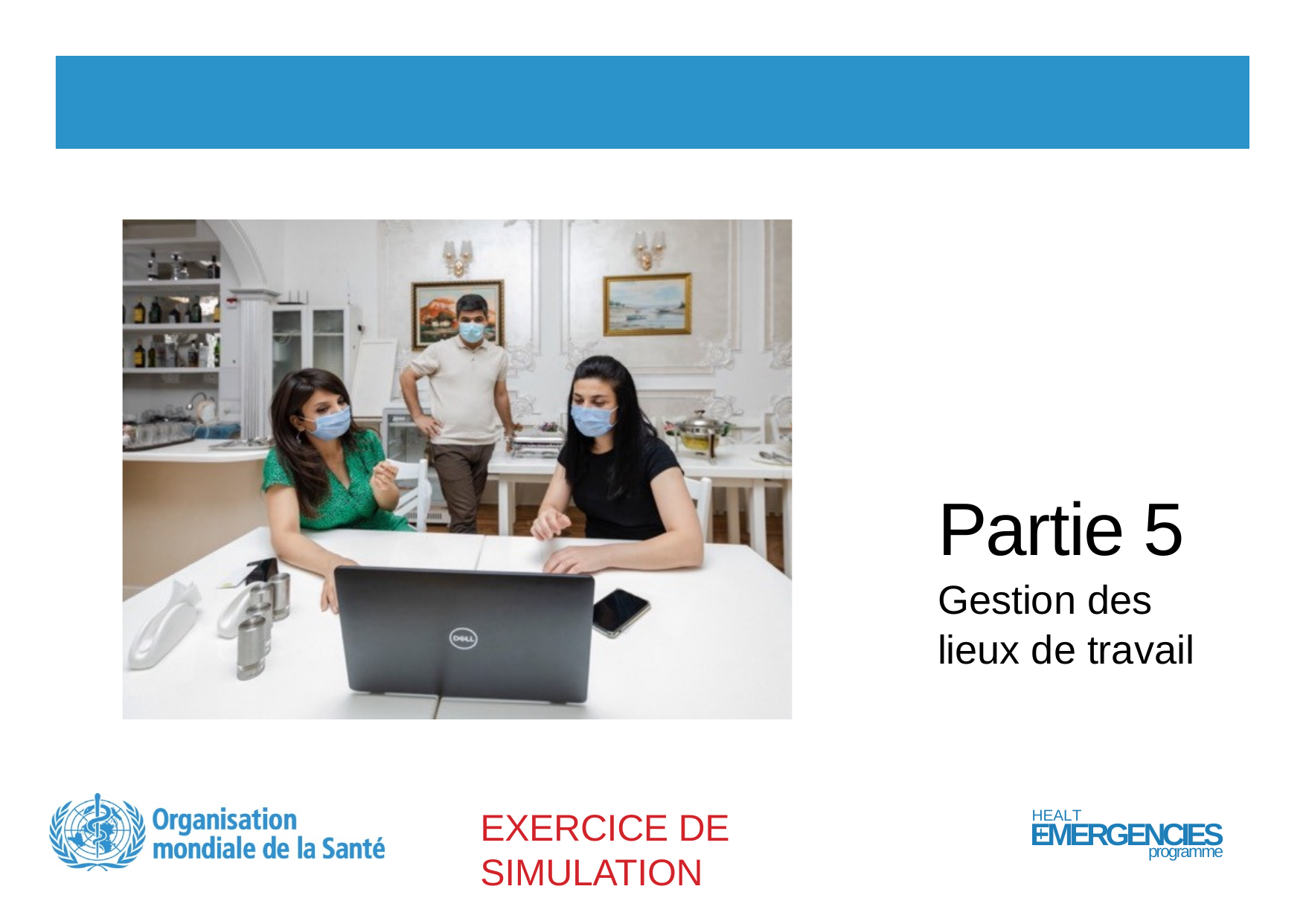

Partie 5
Gestion des lieux de travail
EXERCICE DE SIMULATION
HEALTH
EMERGENCIES
programme